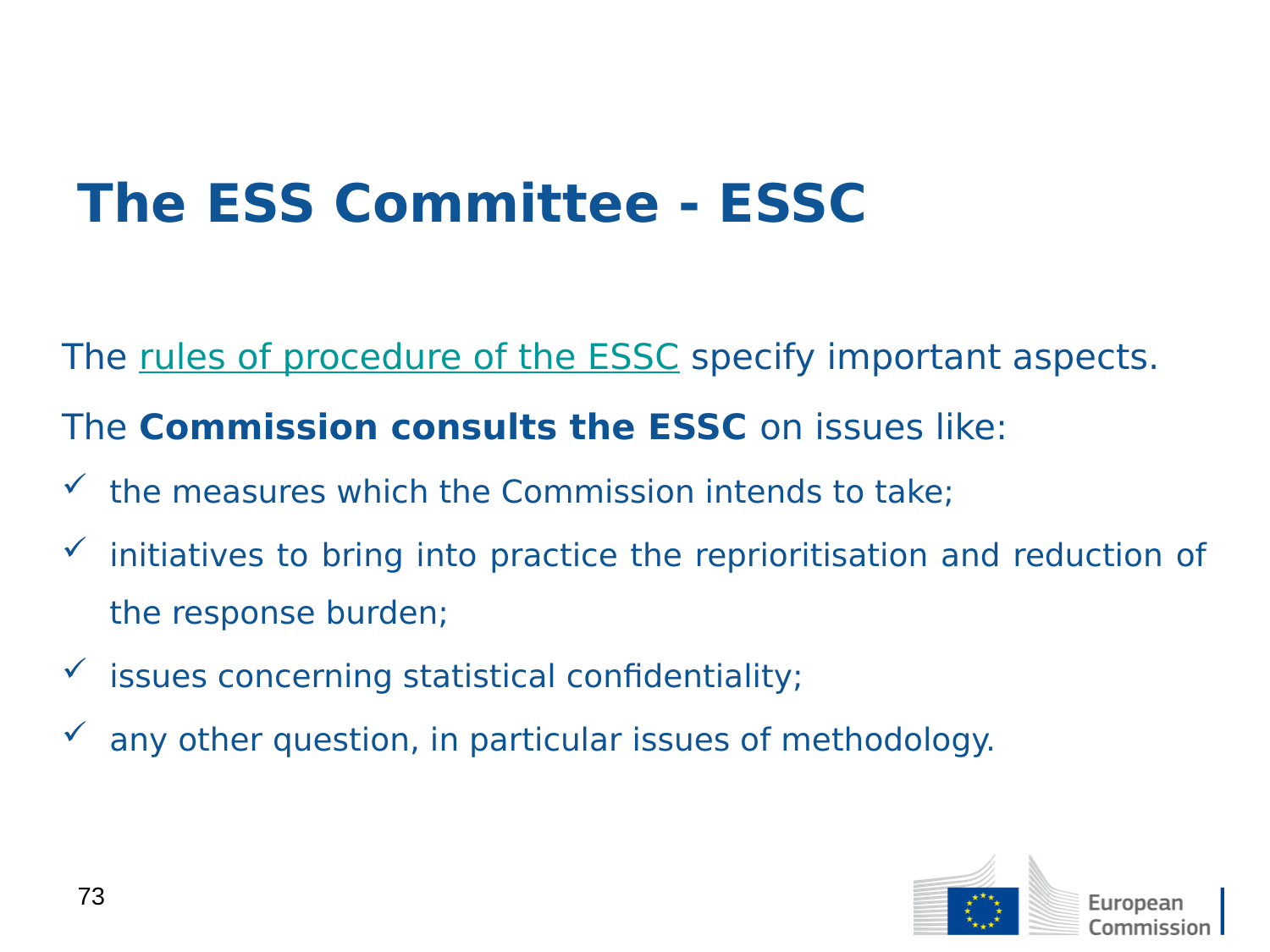

# The ESS Committee - ESSC
The rules of procedure of the ESSC specify important aspects.
The Commission consults the ESSC on issues like:
the measures which the Commission intends to take;
initiatives to bring into practice the reprioritisation and reduction of the response burden;
issues concerning statistical confidentiality;
any other question, in particular issues of methodology.

73